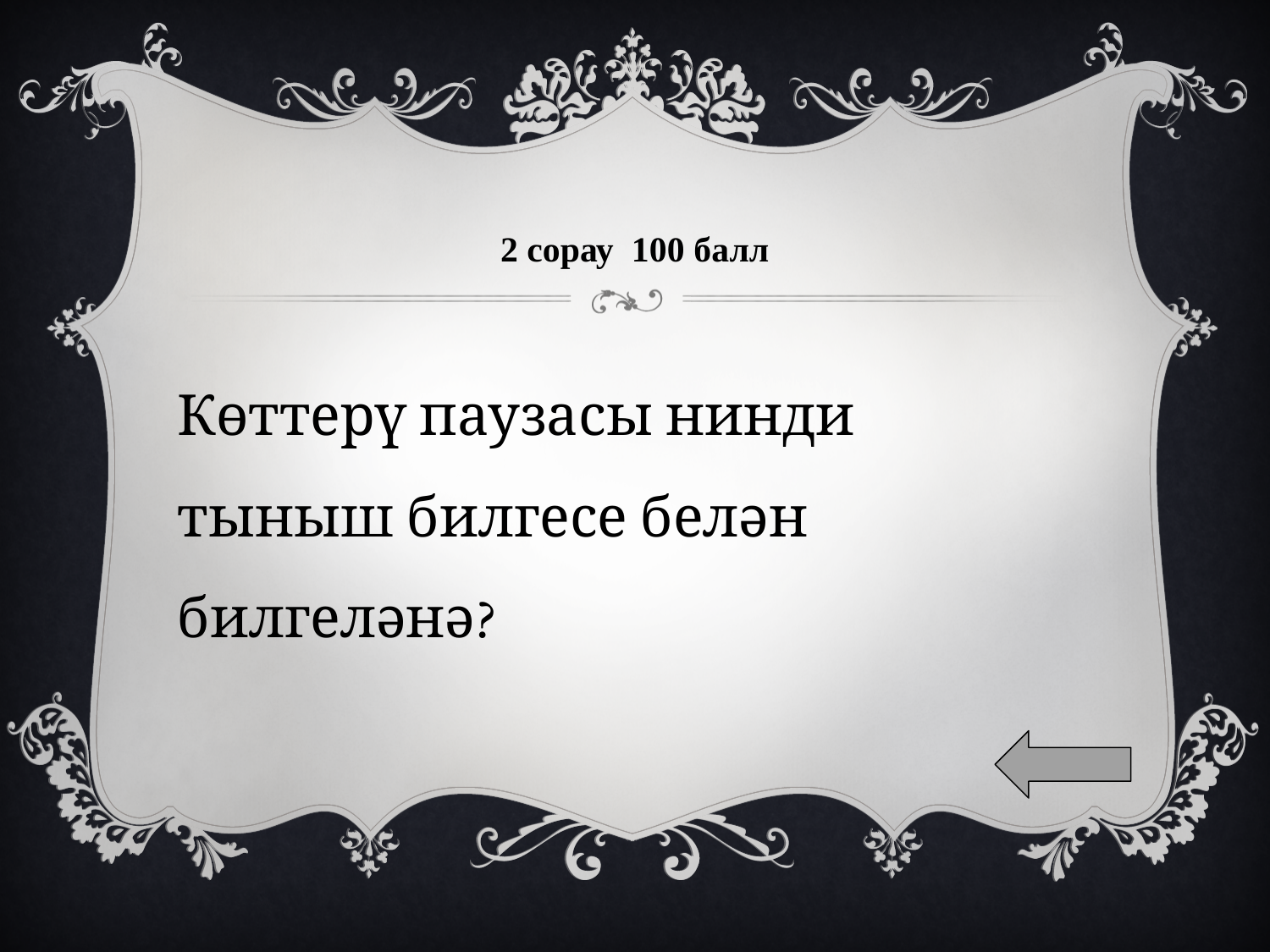

# 2 сорау  100 балл
Көттерү паузасы нинди тыныш билгесе белән билгеләнә?